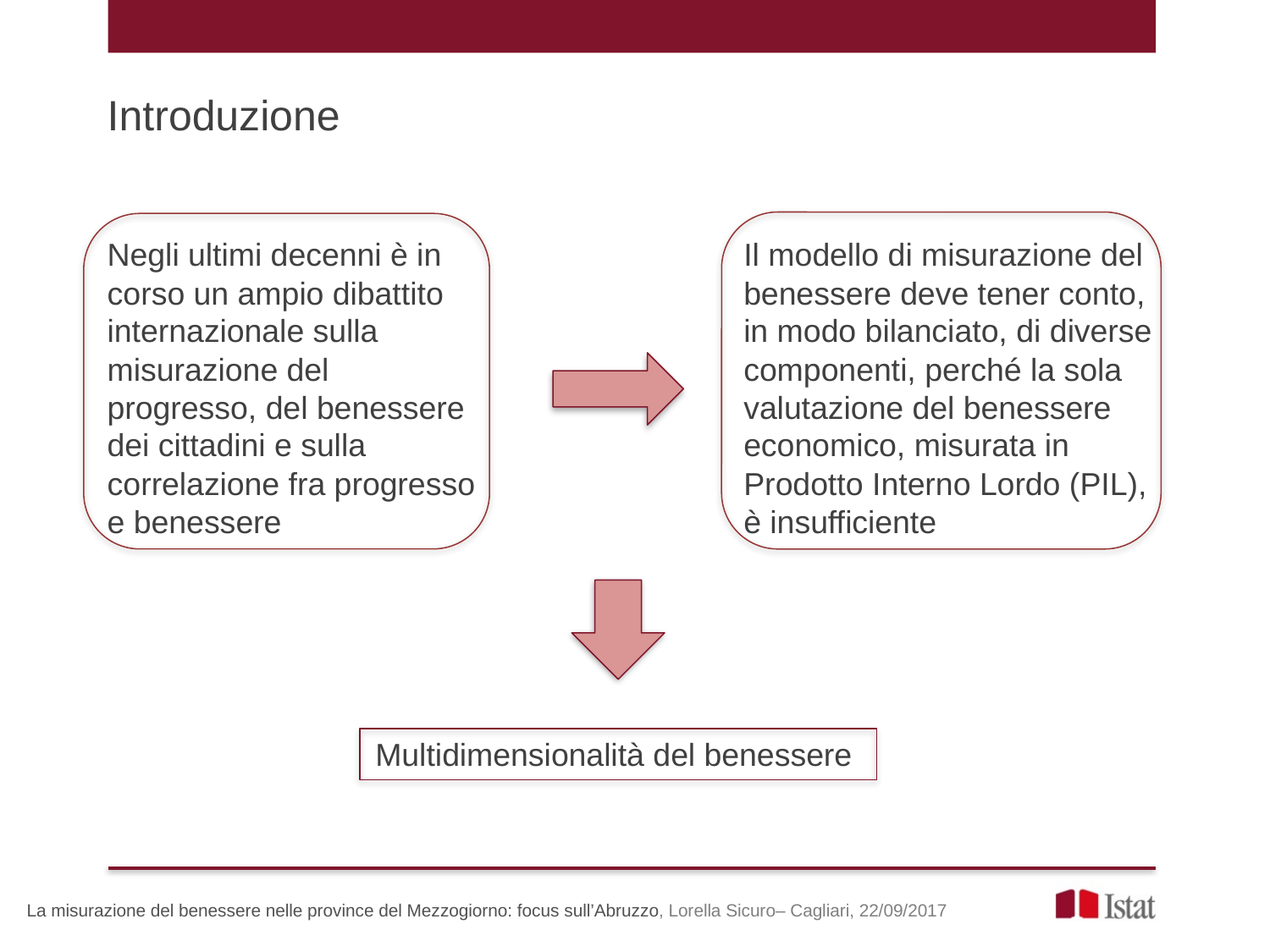

Introduzione

Negli ultimi decenni è in corso un ampio dibattito internazionale sulla misurazione del progresso, del benessere dei cittadini e sulla correlazione fra progresso e benessere
Il modello di misurazione del benessere deve tener conto, in modo bilanciato, di diverse componenti, perché la sola valutazione del benessere economico, misurata in Prodotto Interno Lordo (PIL), è insufficiente

Multidimensionalità del benessere

La misurazione del benessere nelle province del Mezzogiorno: focus sull’Abruzzo, Lorella Sicuro– Cagliari, 22/09/2017